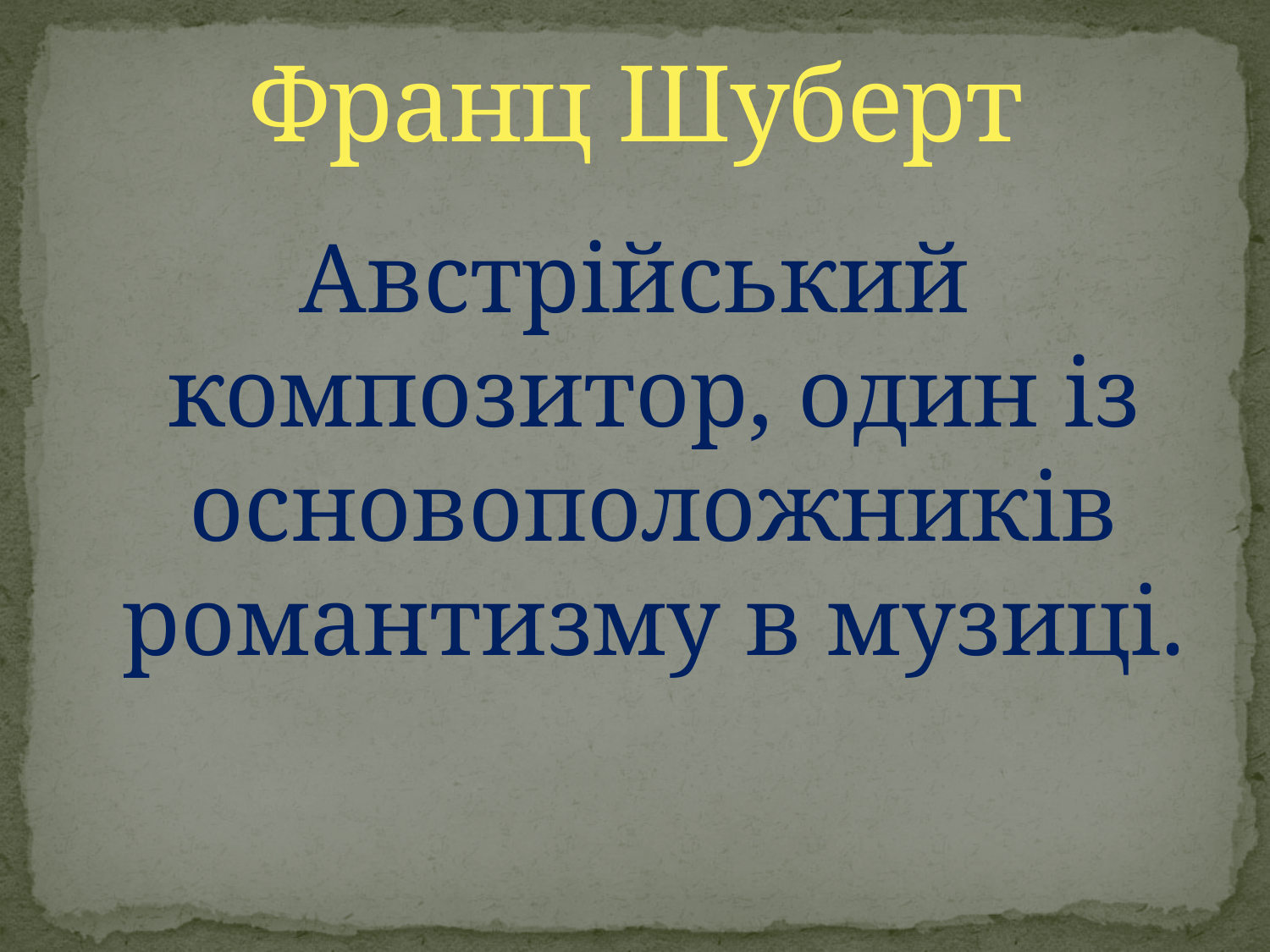

# Франц Шуберт
Австрійський композитор, один із основоположників романтизму в музиці.